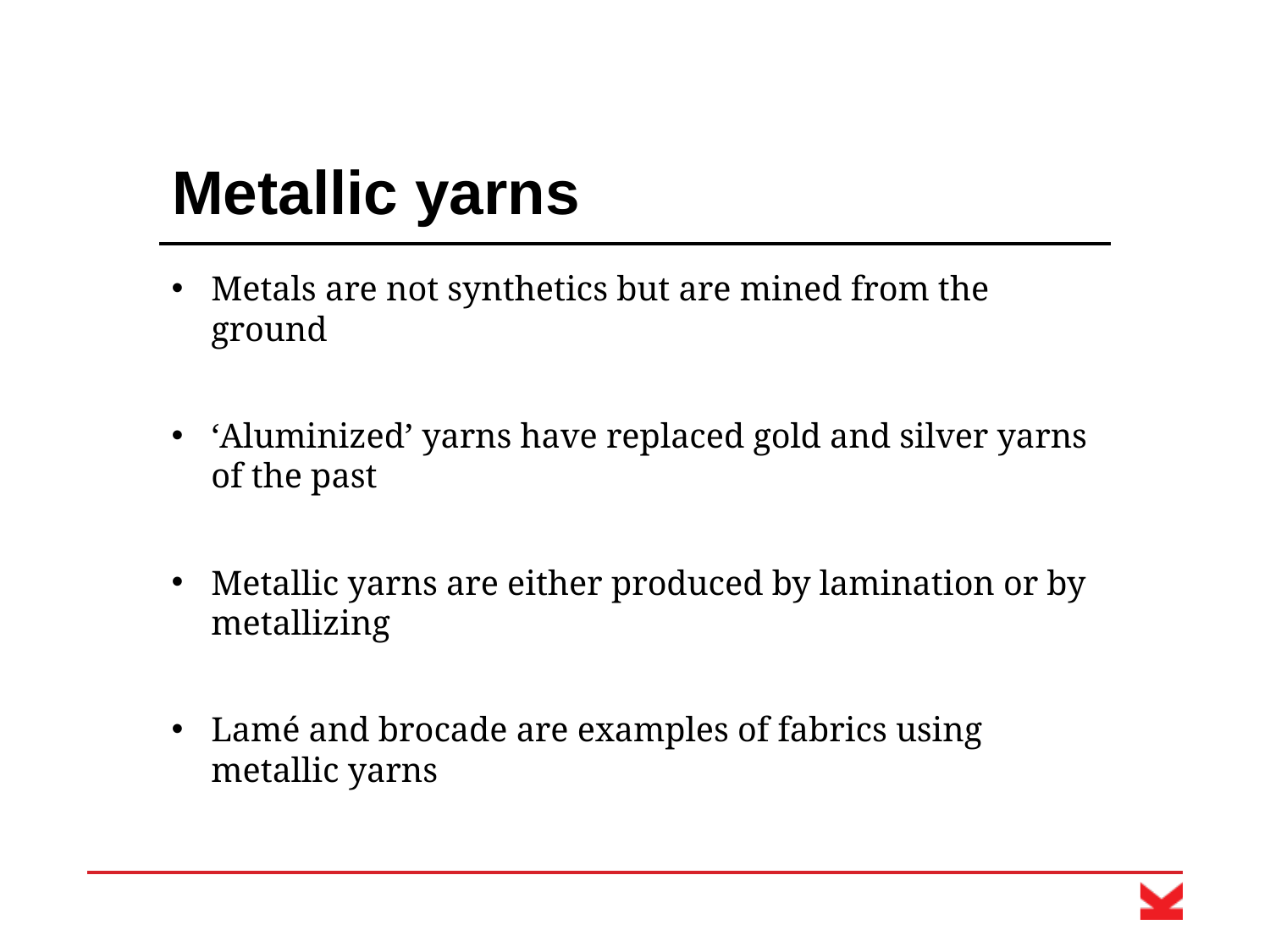

# Metallic yarns
Metals are not synthetics but are mined from the ground

‘Aluminized’ yarns have replaced gold and silver yarns of the past

Metallic yarns are either produced by lamination or by metallizing

Lamé and brocade are examples of fabrics using metallic yarns